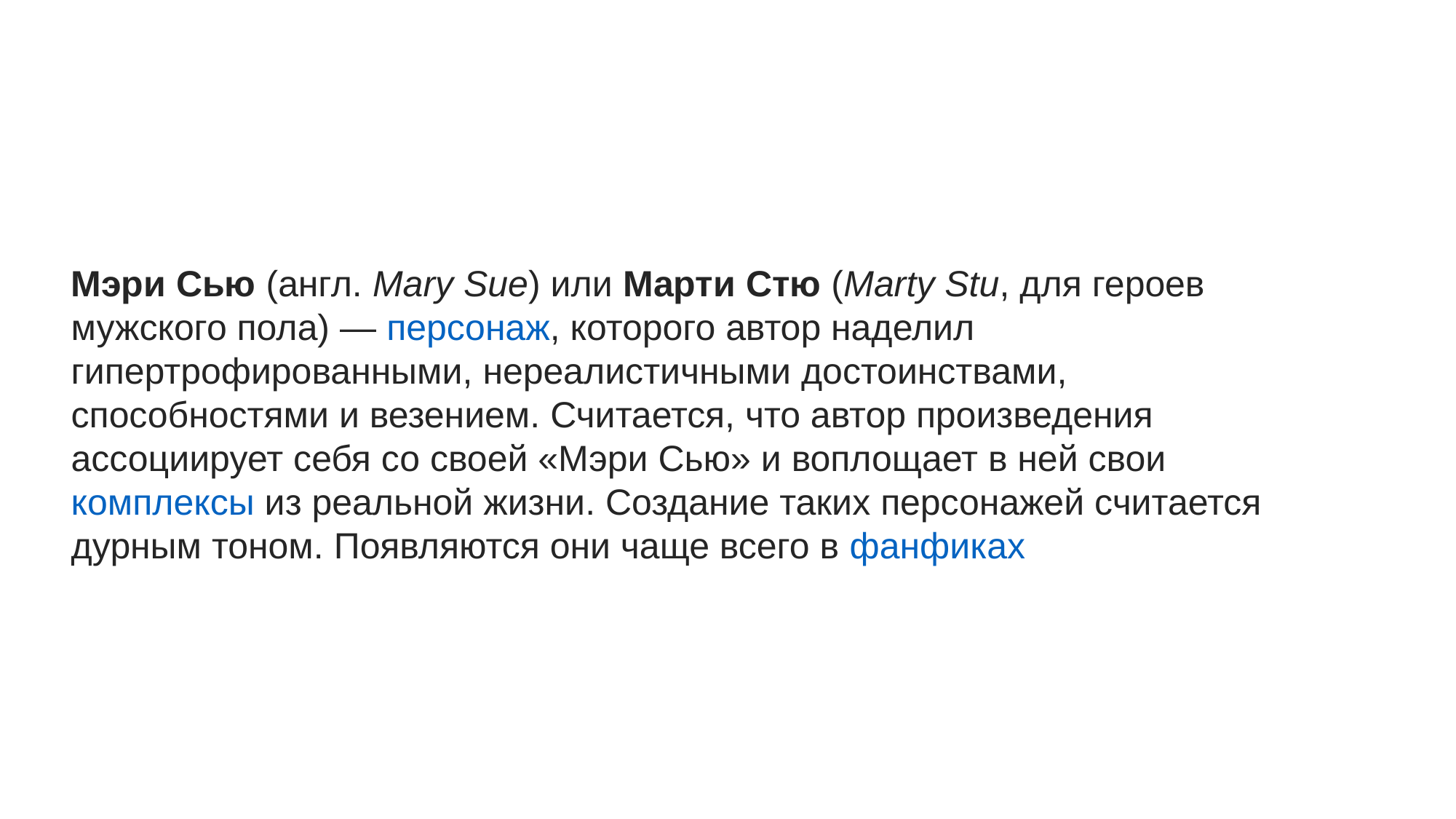

Мэри Сью (англ. Mary Sue) или Марти Стю (Marty Stu, для героев мужского пола) — персонаж, которого автор наделил гипертрофированными, нереалистичными достоинствами, способностями и везением. Считается, что автор произведения ассоциирует себя со своей «Мэри Сью» и воплощает в ней свои комплексы из реальной жизни. Создание таких персонажей считается дурным тоном. Появляются они чаще всего в фанфиках